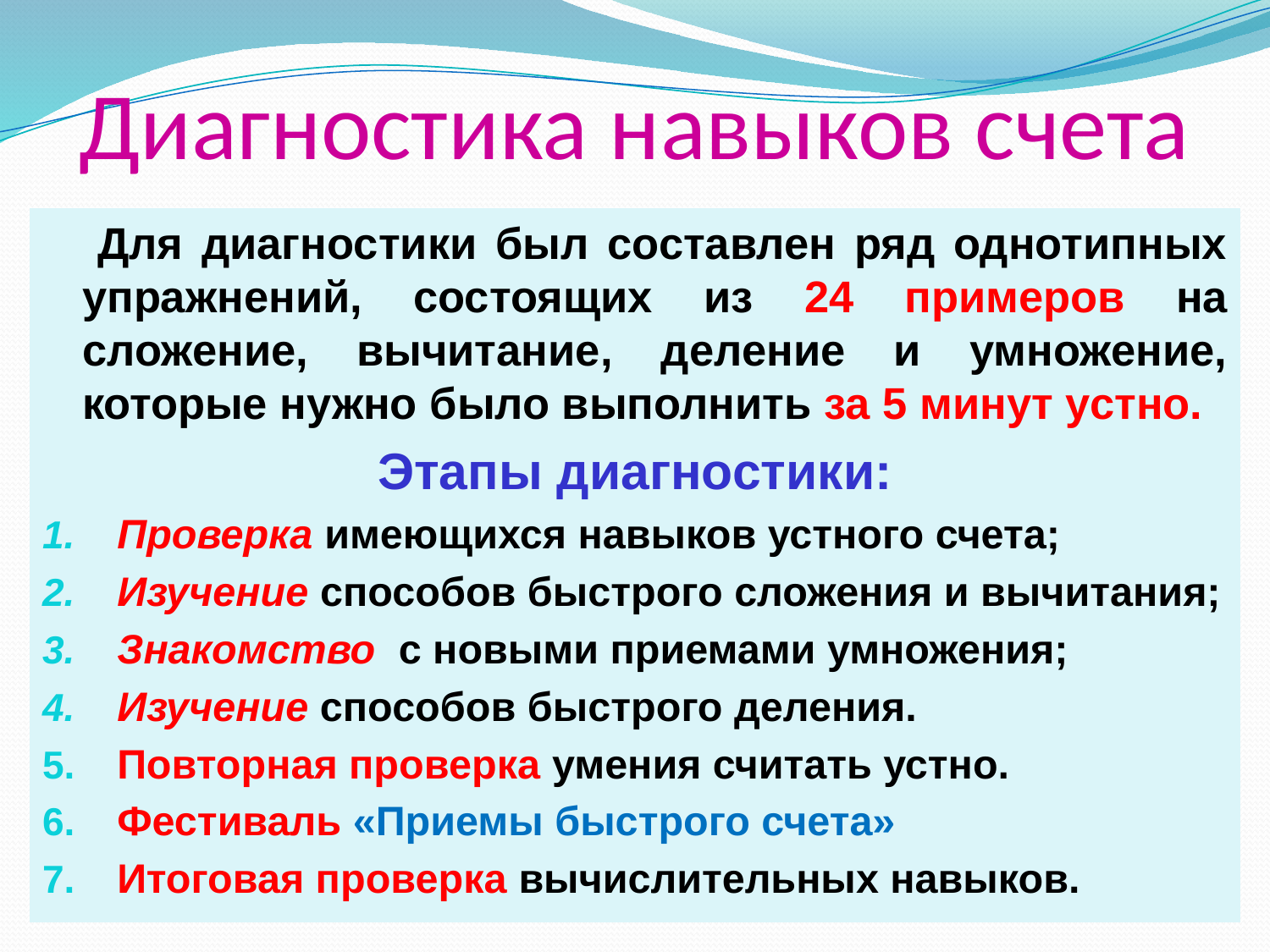

# Диагностика навыков счета
   Для диагностики был составлен ряд однотипных упражнений, состоящих из 24 примеров на сложение, вычитание, деление и умножение, которые нужно было выполнить за 5 минут устно.
Этапы диагностики:
Проверка имеющихся навыков устного счета;
Изучение способов быстрого сложения и вычитания;
Знакомство  с новыми приемами умножения;
Изучение способов быстрого деления.
Повторная проверка умения считать устно.
Фестиваль «Приемы быстрого счета»
Итоговая проверка вычислительных навыков.